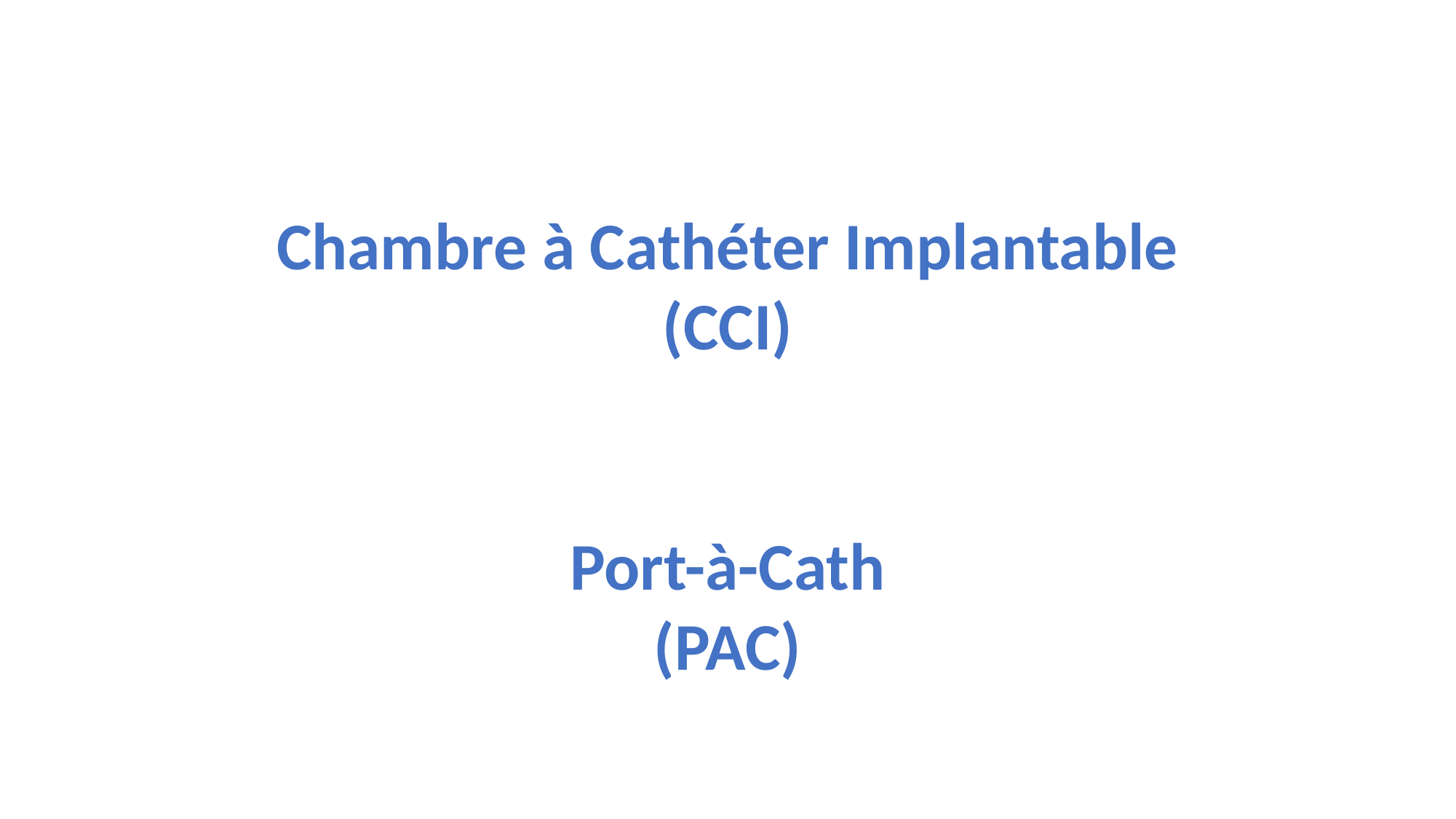

Chambre à Cathéter Implantable
(CCI)

Port-à-Cath
(PAC)